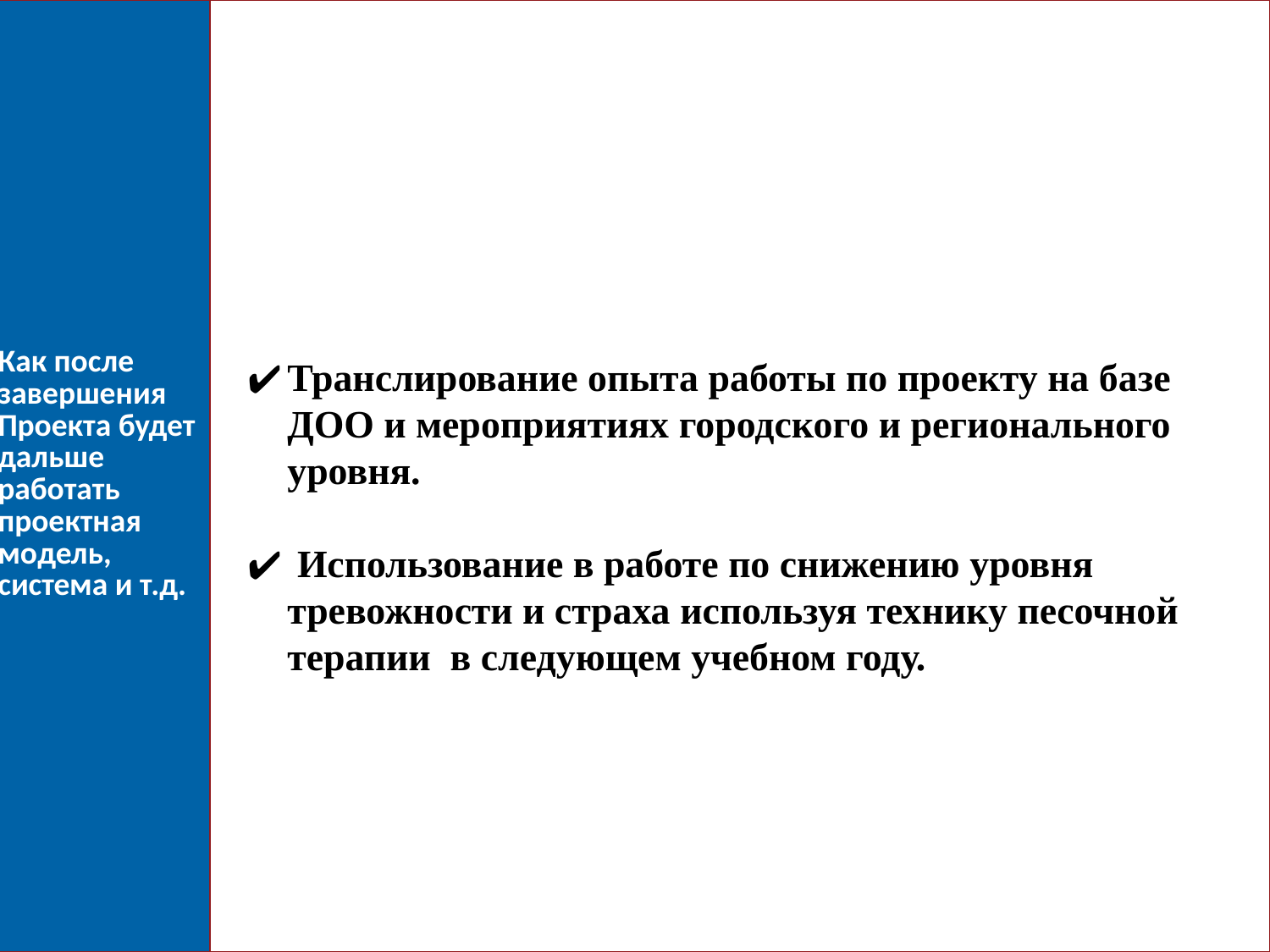

| Как после завершения Проекта будет дальше работать проектная модель, система и т.д. |  |
| --- | --- |
Транслирование опыта работы по проекту на базе ДОО и мероприятиях городского и регионального уровня.

 Использование в работе по снижению уровня тревожности и страха используя технику песочной терапии  в следующем учебном году.
11